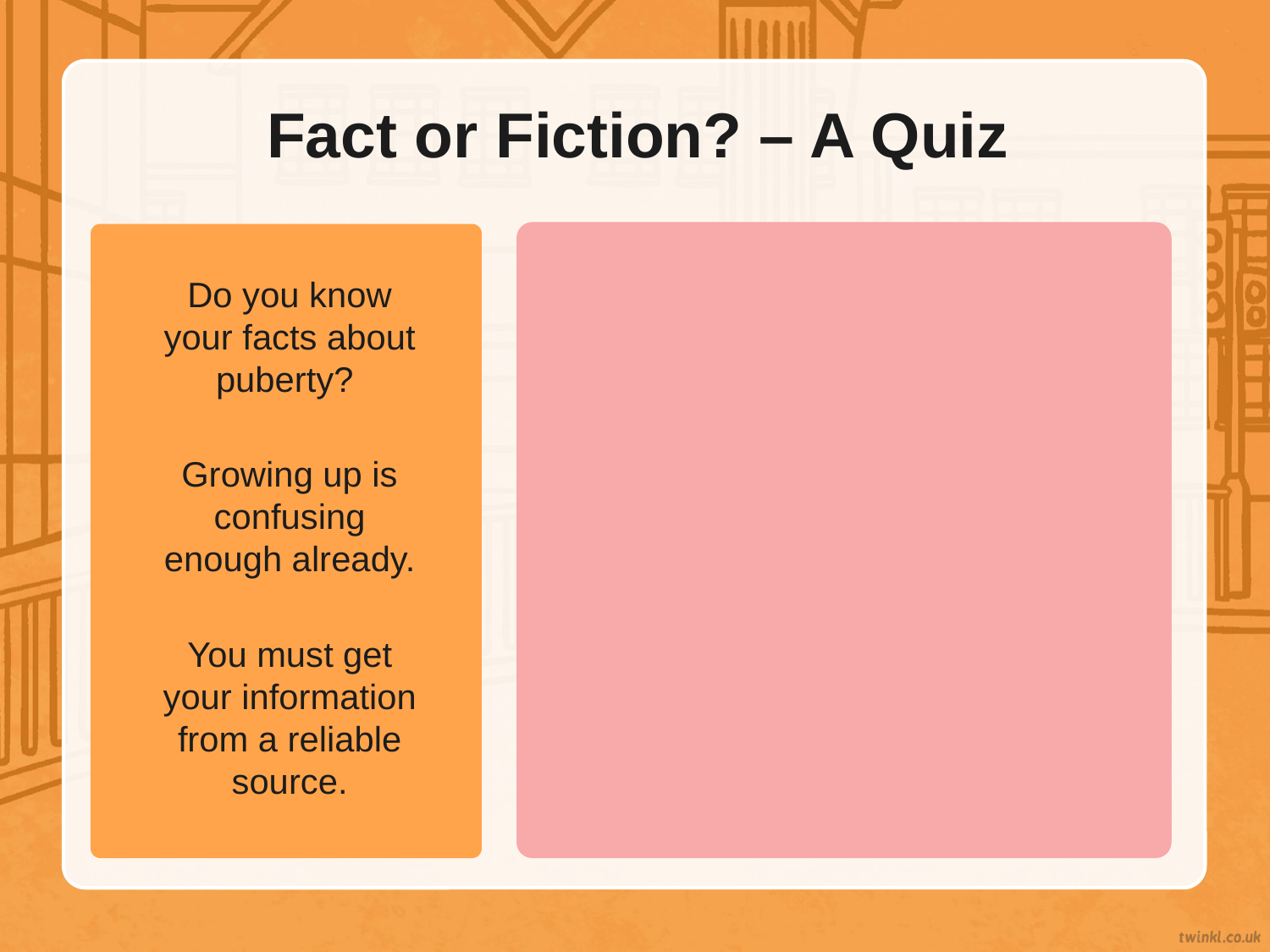

Fact or Fiction? – A Quiz

Let’s find out with the
Do you know your facts about puberty?
Growing up is confusing enough already.
You must get your information from a reliable source.

FACT OR FICTION QUIZ!